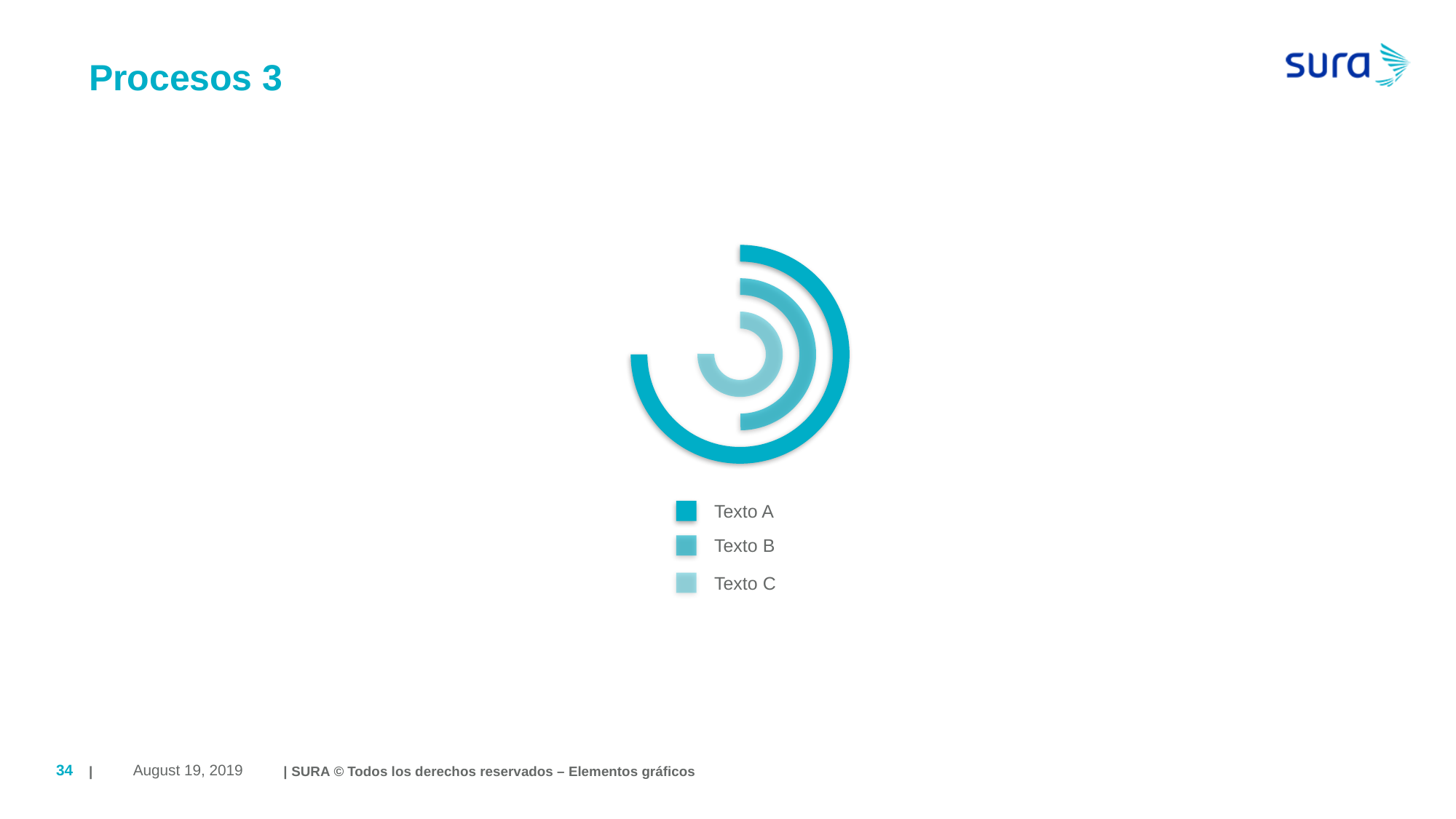

# Procesos 3

Texto A

Texto B

Texto C

|                                                  | SURA © Todos los derechos reservados – Elementos gráficos
34
August 19, 2019